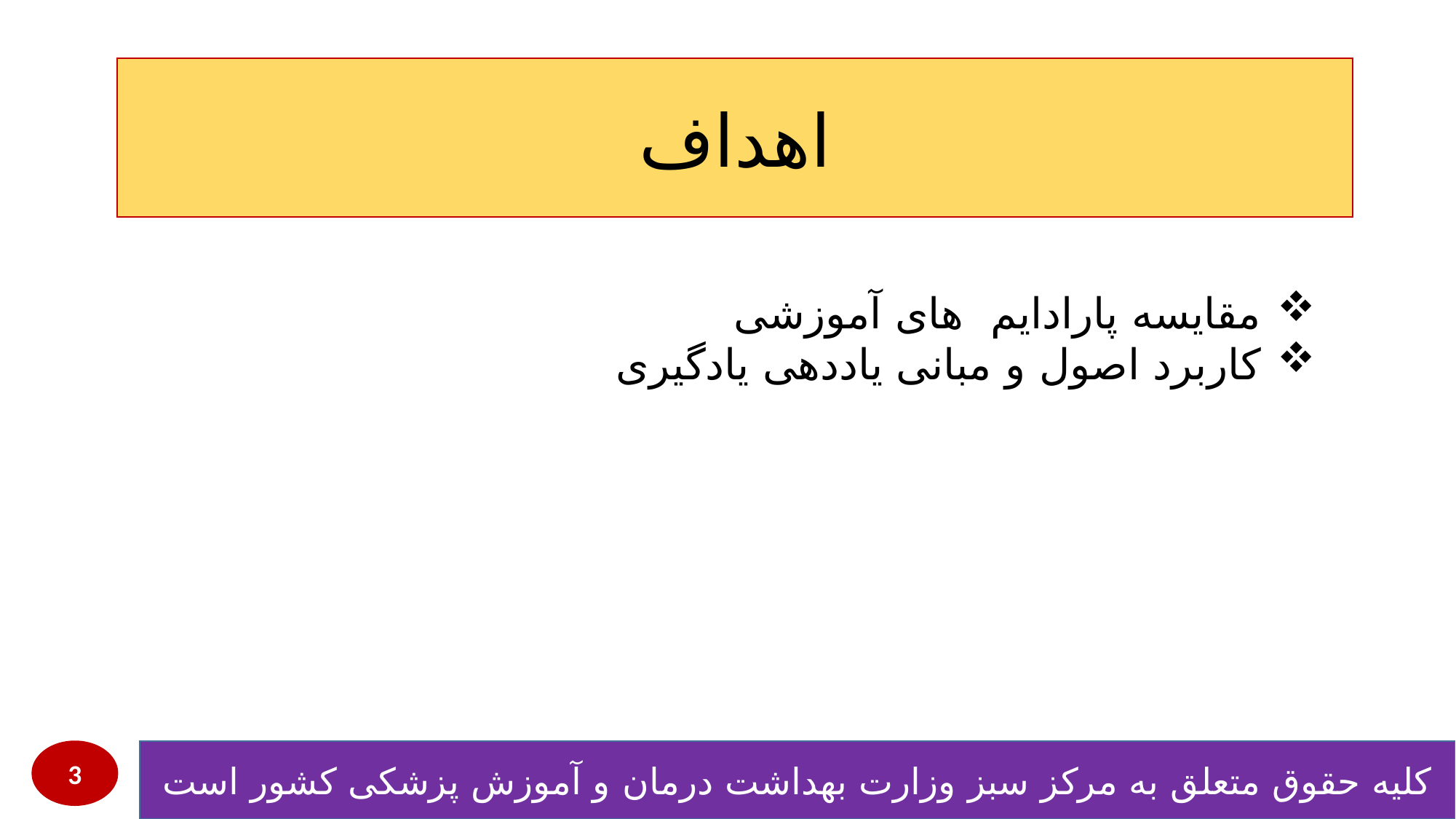

اهداف
مقایسه پارادایم  های آموزشی
کاربرد اصول و مبانی یاددهی یادگیری

3
کلیه حقوق متعلق به مرکز سبز وزارت بهداشت درمان و آموزش پزشکی کشور است